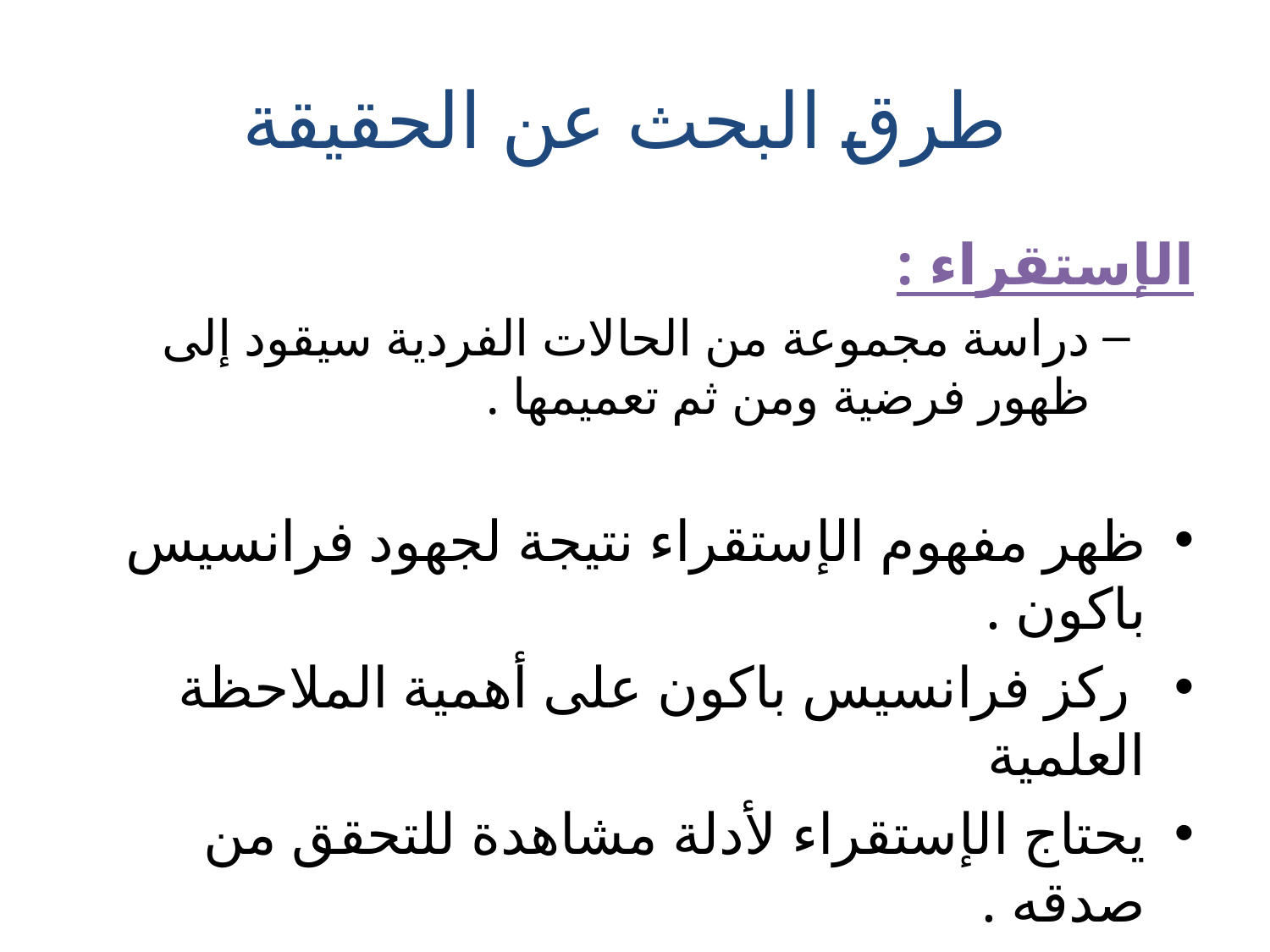

# طرق البحث عن الحقيقة
الإستقراء :
دراسة مجموعة من الحالات الفردية سيقود إلى ظهور فرضية ومن ثم تعميمها .

ظهر مفهوم الإستقراء نتيجة لجهود فرانسيس باكون .
 ركز فرانسيس باكون على أهمية الملاحظة العلمية
يحتاج الإستقراء لأدلة مشاهدة للتحقق من صدقه .